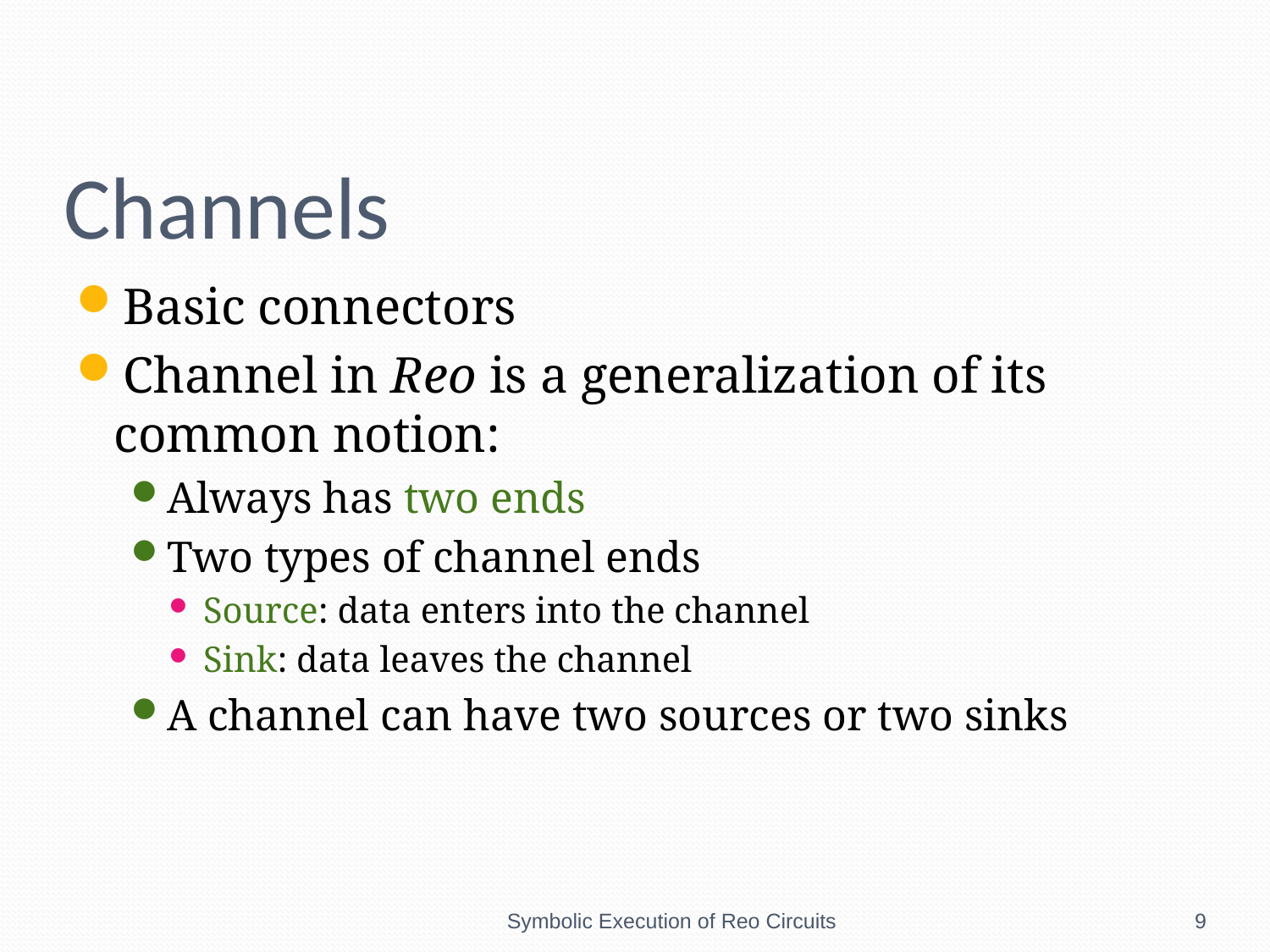

# Channels
Basic connectors
Channel in Reo is a generalization of its common notion:
Always has two ends
Two types of channel ends
Source: data enters into the channel
Sink: data leaves the channel
A channel can have two sources or two sinks

Symbolic Execution of Reo Circuits
9